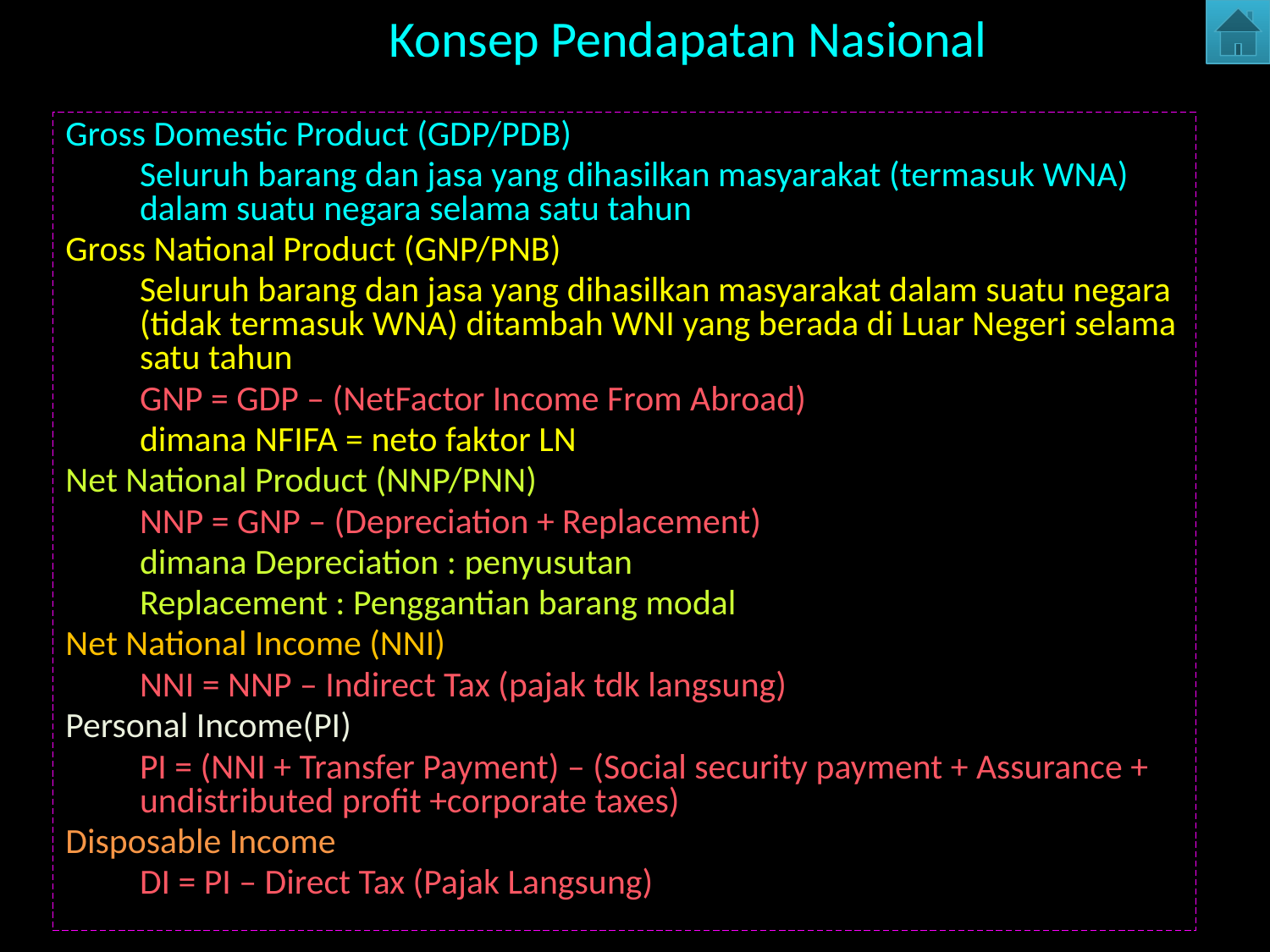

# Konsep Pendapatan Nasional

Gross Domestic Product (GDP/PDB)
	Seluruh barang dan jasa yang dihasilkan masyarakat (termasuk WNA) dalam suatu negara selama satu tahun
Gross National Product (GNP/PNB)
	Seluruh barang dan jasa yang dihasilkan masyarakat dalam suatu negara (tidak termasuk WNA) ditambah WNI yang berada di Luar Negeri selama satu tahun
	GNP = GDP – (NetFactor Income From Abroad)
	dimana NFIFA = neto faktor LN
Net National Product (NNP/PNN)
	NNP = GNP – (Depreciation + Replacement)
	dimana Depreciation : penyusutan
	Replacement : Penggantian barang modal
Net National Income (NNI)
	NNI = NNP – Indirect Tax (pajak tdk langsung)
Personal Income(PI)
	PI = (NNI + Transfer Payment) – (Social security payment + Assurance + undistributed profit +corporate taxes)
Disposable Income
	DI = PI – Direct Tax (Pajak Langsung)